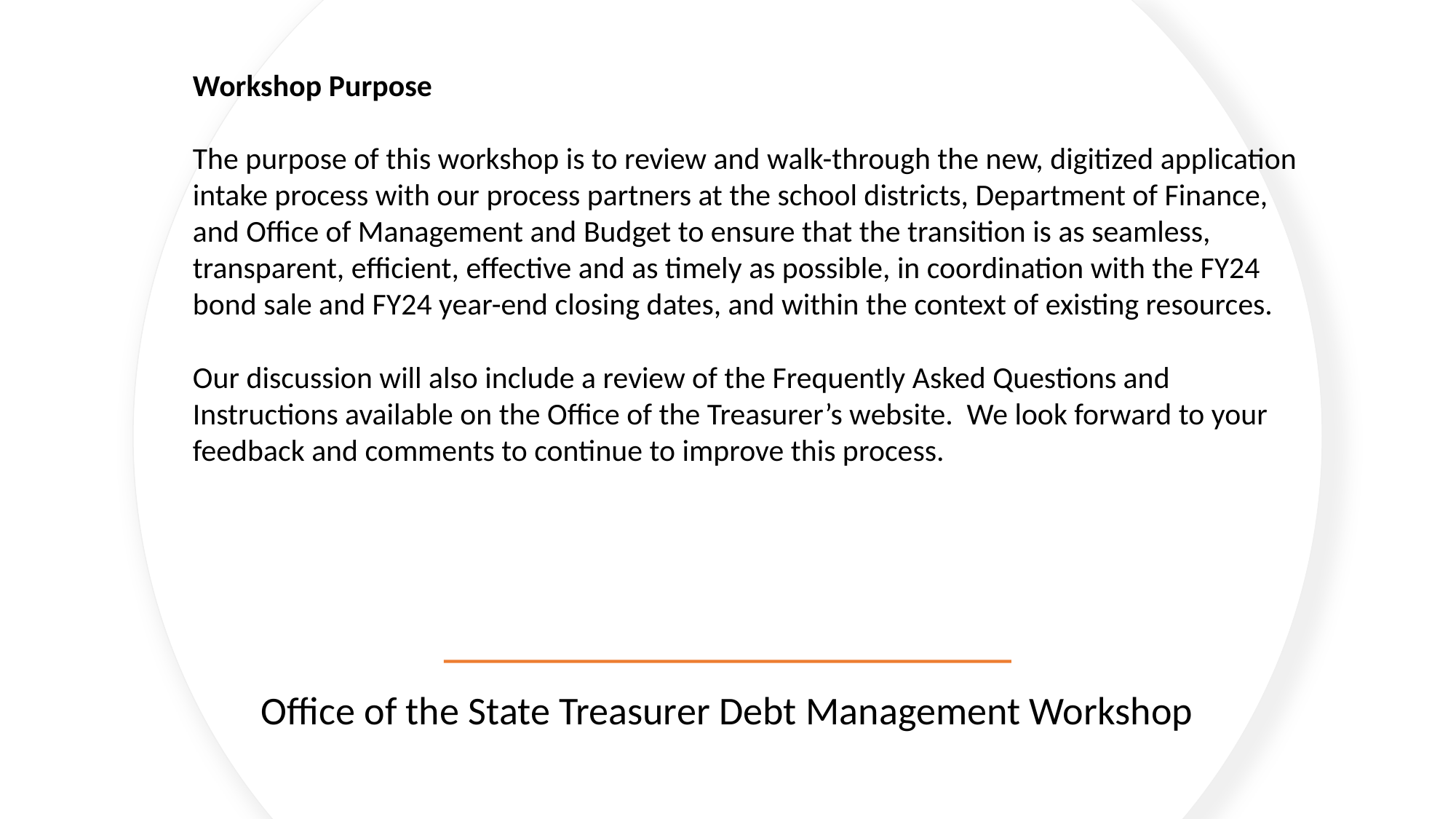

# Workshop Purpose The purpose of this workshop is to review and walk-through the new, digitized application intake process with our process partners at the school districts, Department of Finance, and Office of Management and Budget to ensure that the transition is as seamless, transparent, efficient, effective and as timely as possible, in coordination with the FY24 bond sale and FY24 year-end closing dates, and within the context of existing resources. Our discussion will also include a review of the Frequently Asked Questions and Instructions available on the Office of the Treasurer’s website.  We look forward to your feedback and comments to continue to improve this process.

Office of the State Treasurer Debt Management Workshop